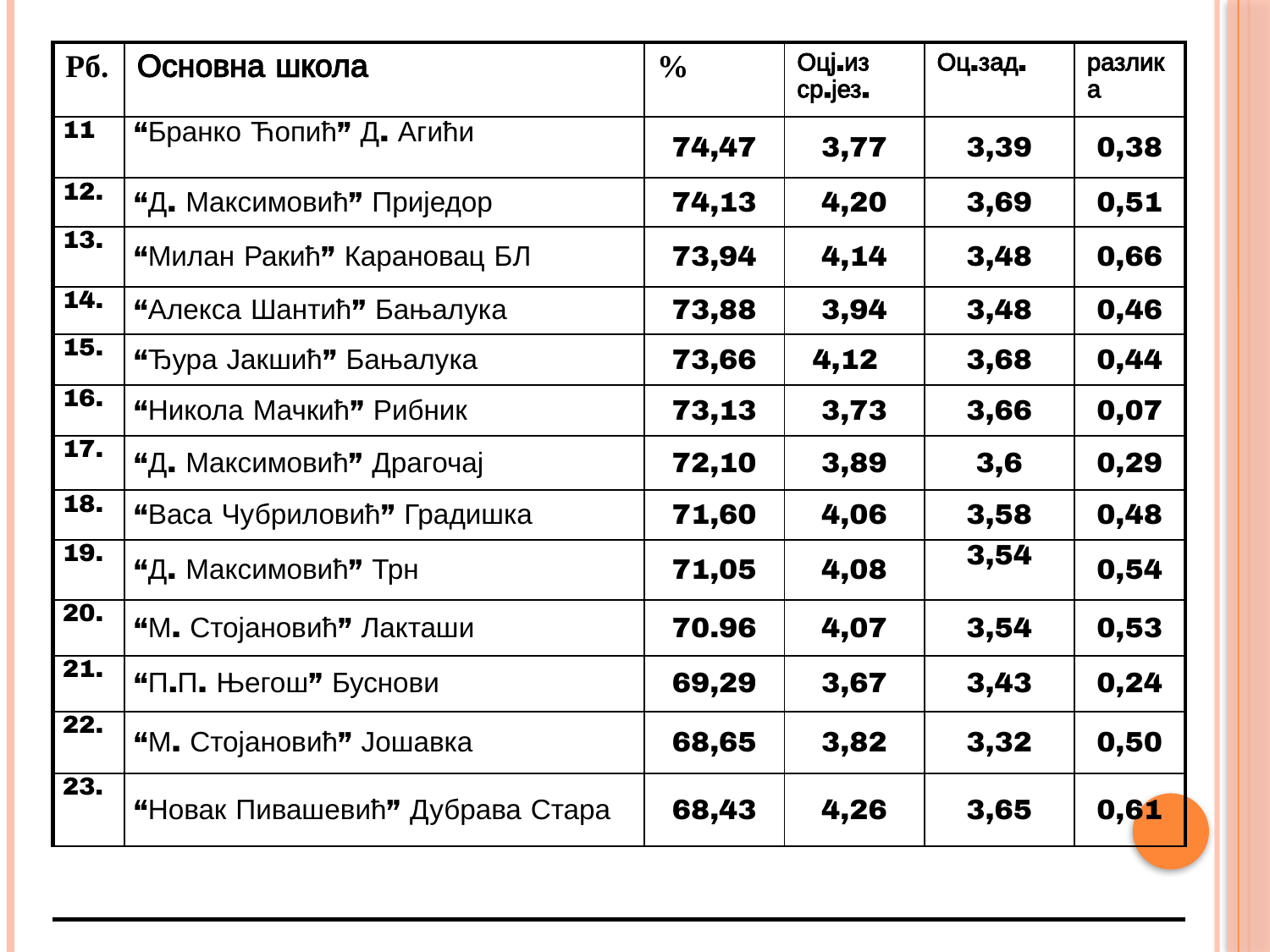

| Рб. | Основна школа | % | Оцј.из ср.јез. | Оц.зад. | разлика |
| --- | --- | --- | --- | --- | --- |
| 11 | “Бранко Ћопић” Д. Агићи | 74,47 | 3,77 | 3,39 | 0,38 |
| 12. | “Д. Максимовић” Приједор | 74,13 | 4,20 | 3,69 | 0,51 |
| 13. | “Милан Ракић” Карановац БЛ | 73,94 | 4,14 | 3,48 | 0,66 |
| 14. | “Алекса Шантић” Бањалука | 73,88 | 3,94 | 3,48 | 0,46 |
| 15. | “Ђура Јакшић” Бањалука | 73,66 | 4,12 | 3,68 | 0,44 |
| 16. | “Никола Мачкић” Рибник | 73,13 | 3,73 | 3,66 | 0,07 |
| 17. | “Д. Максимовић” Драгочај | 72,10 | 3,89 | 3,6 | 0,29 |
| 18. | “Васа Чубриловић” Градишка | 71,60 | 4,06 | 3,58 | 0,48 |
| 19. | “Д. Максимовић” Трн | 71,05 | 4,08 | 3,54 | 0,54 |
| 20. | “М. Стојановић” Лакташи | 70.96 | 4,07 | 3,54 | 0,53 |
| 21. | “П.П. Његош” Буснови | 69,29 | 3,67 | 3,43 | 0,24 |
| 22. | “М. Стојановић” Јошавка | 68,65 | 3,82 | 3,32 | 0,50 |
| 23. | “Новак Пивашевић” Дубрава Стара | 68,43 | 4,26 | 3,65 | 0,61 |
|  |  |  |  |  |  |